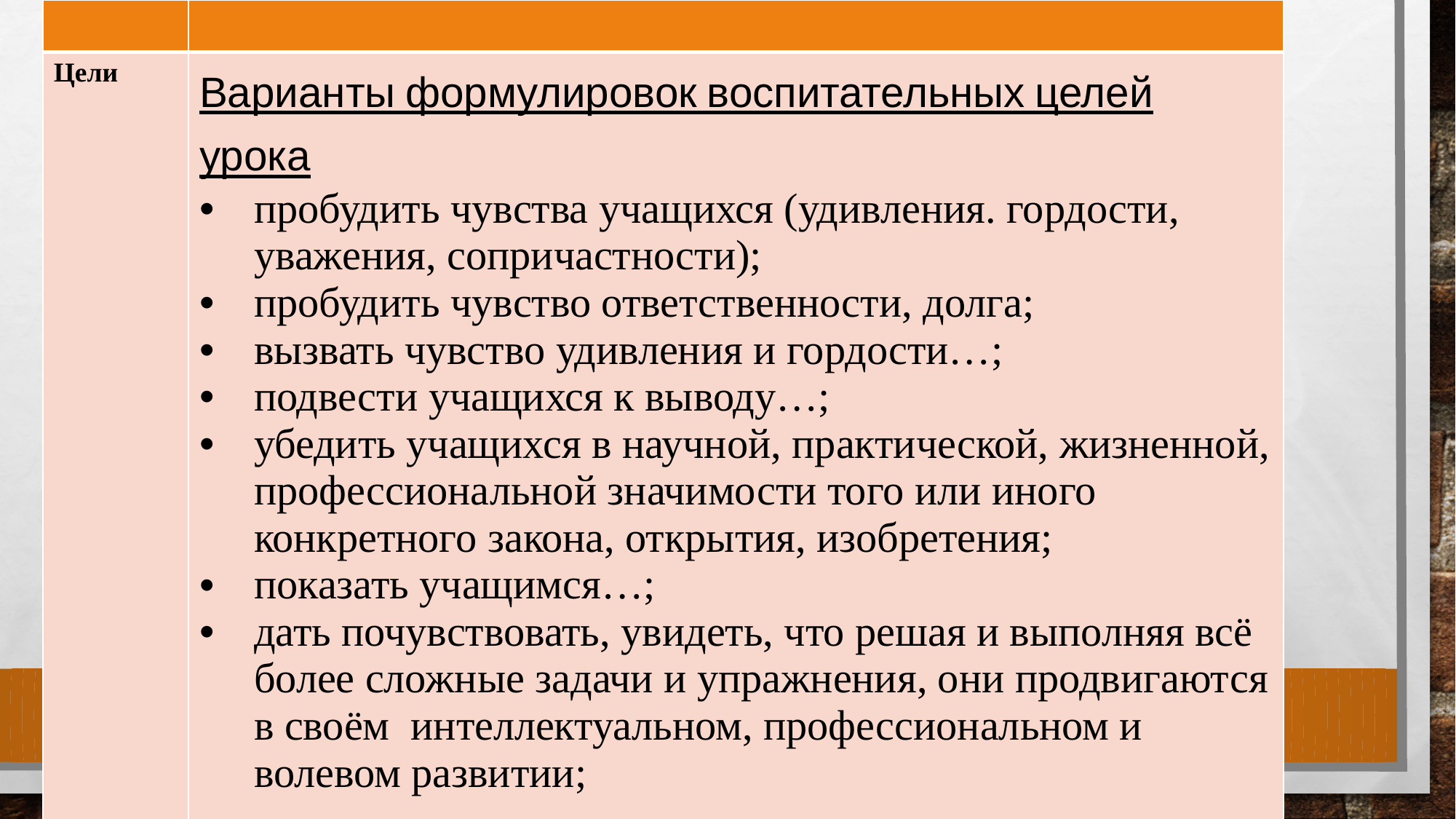

|  |  |
| --- | --- |
| Цели | Варианты формулировок воспитательных целей урока пробудить чувства учащихся (удивления. гордости, уважения, сопричастности); пробудить чувство ответственности, долга; вызвать чувство удивления и гордости…; подвести учащихся к выводу…; убедить учащихся в научной, практической, жизненной, профессиональной значимости того или иного конкретного закона, открытия, изобретения; показать учащимся…; дать почувствовать, увидеть, что решая и выполняя всё более сложные задачи и упражнения, они продвигаются в своём интеллектуальном, профессиональном и волевом развитии; |